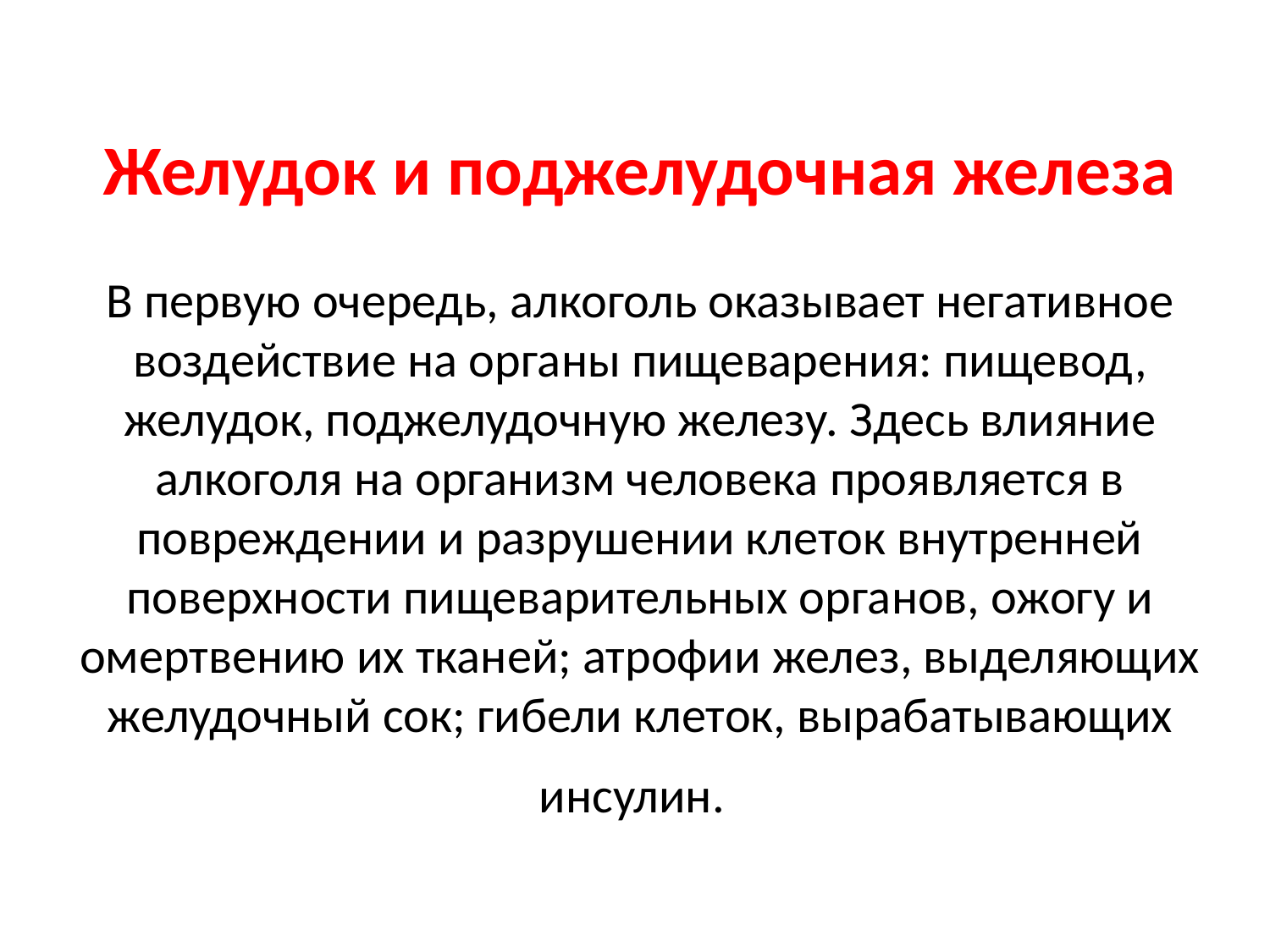

# Желудок и поджелудочная железа В первую очередь, алкоголь оказывает негативное воздействие на органы пищеварения: пищевод, желудок, поджелудочную железу. Здесь влияние алкоголя на организм человека проявляется в повреждении и разрушении клеток внутренней поверхности пищеварительных органов, ожогу и омертвению их тканей; атрофии желез, выделяющих желудочный сок; гибели клеток, вырабатывающих инсулин.